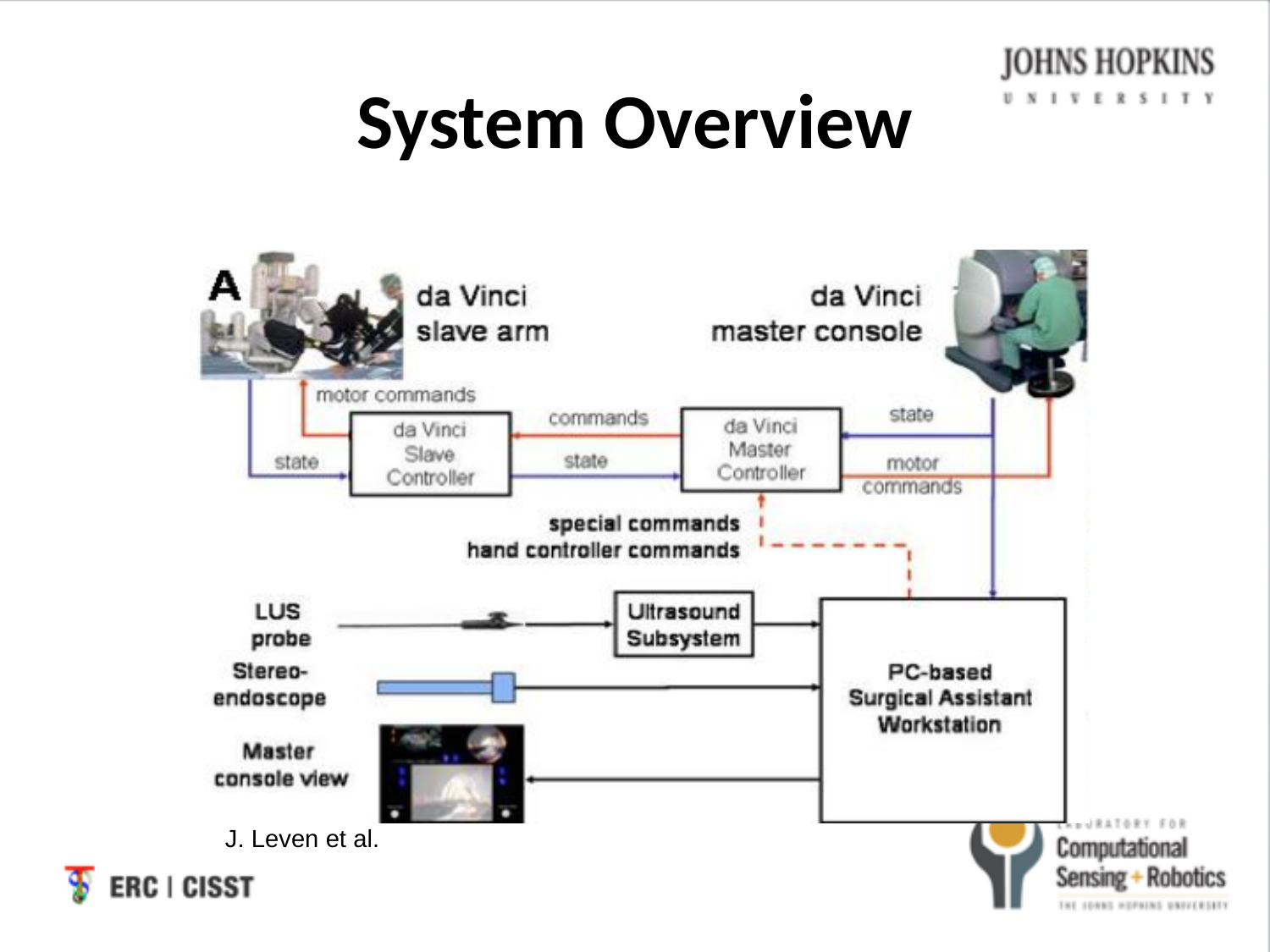

# System Overview

J. Leven et al.